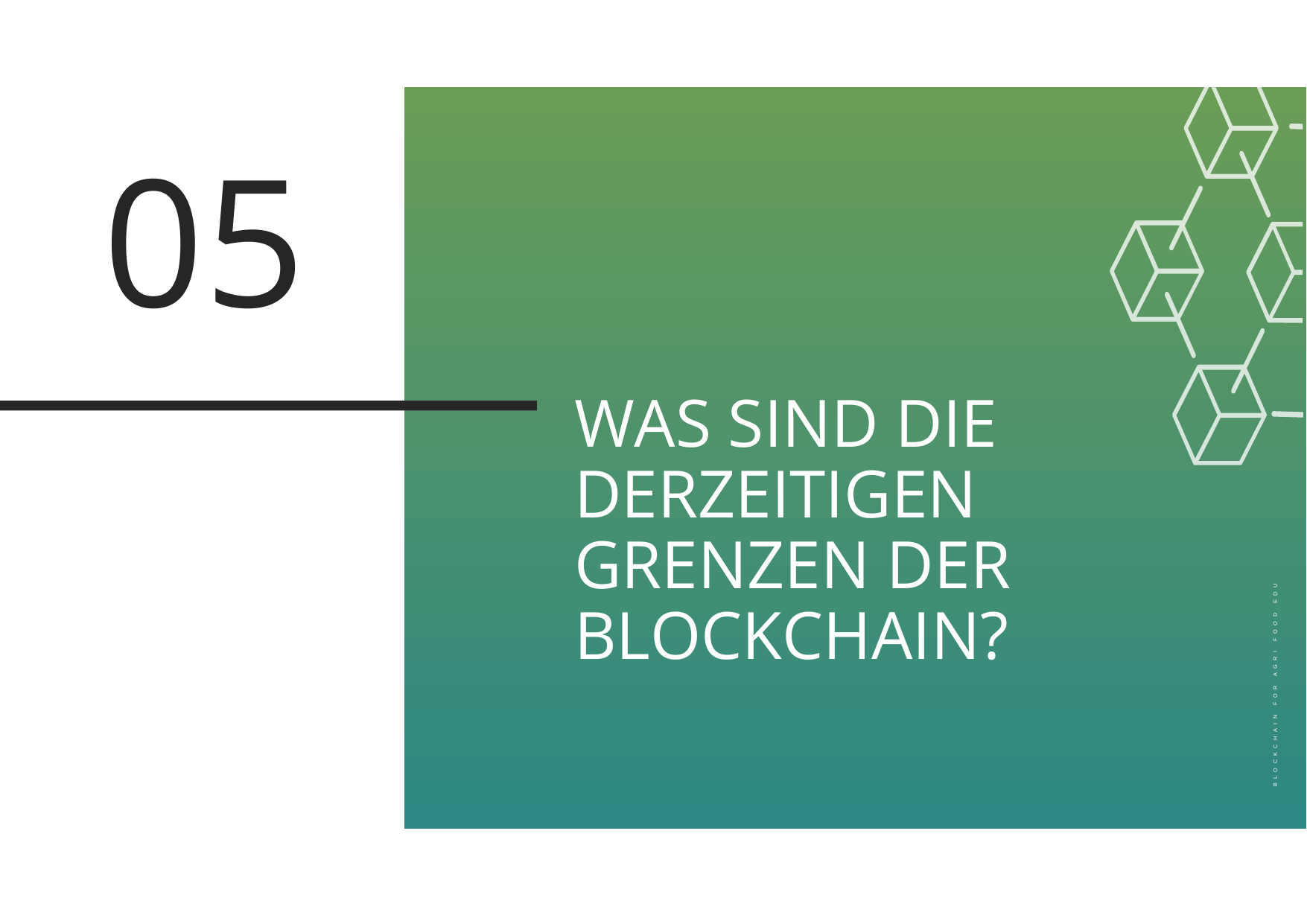

05
WAS SIND DIE DERZEITIGEN GRENZEN DER BLOCKCHAIN?